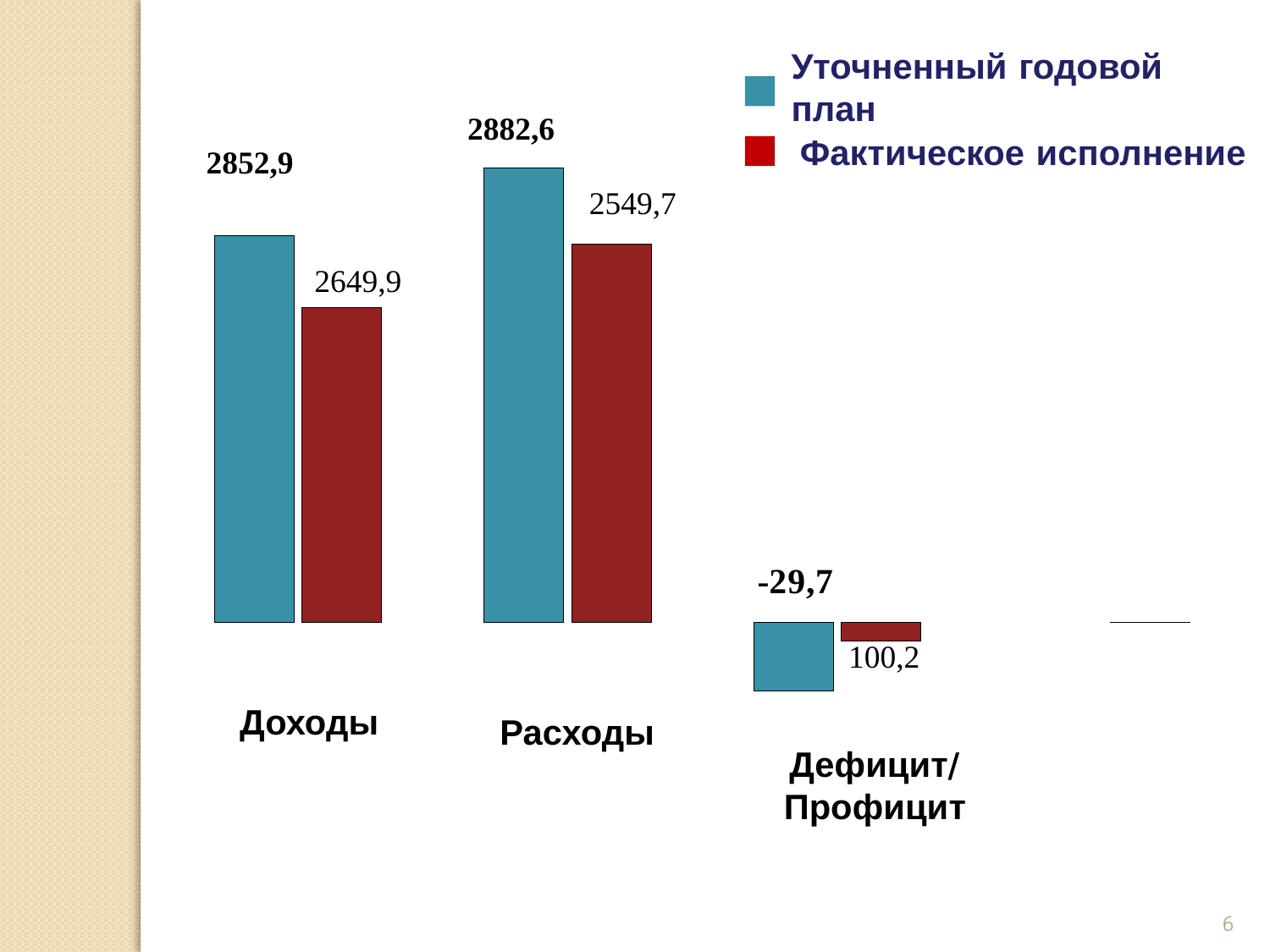

### Chart

| Category | План на год | Фактическое исполнение |
|---|---|---|
| Доходы | 2470178.0 | 2010173.0 |
| Расходы | 2905809.06 | 2416050.0 |
| Дефицит | -435631.06 | -118655.20999999999 |
| Муниц.долг | None | 0.0 |
Уточненный годовой план

Фактическое исполнение
2852,9

Доходы
Расходы
Дефицит/Профицит

6